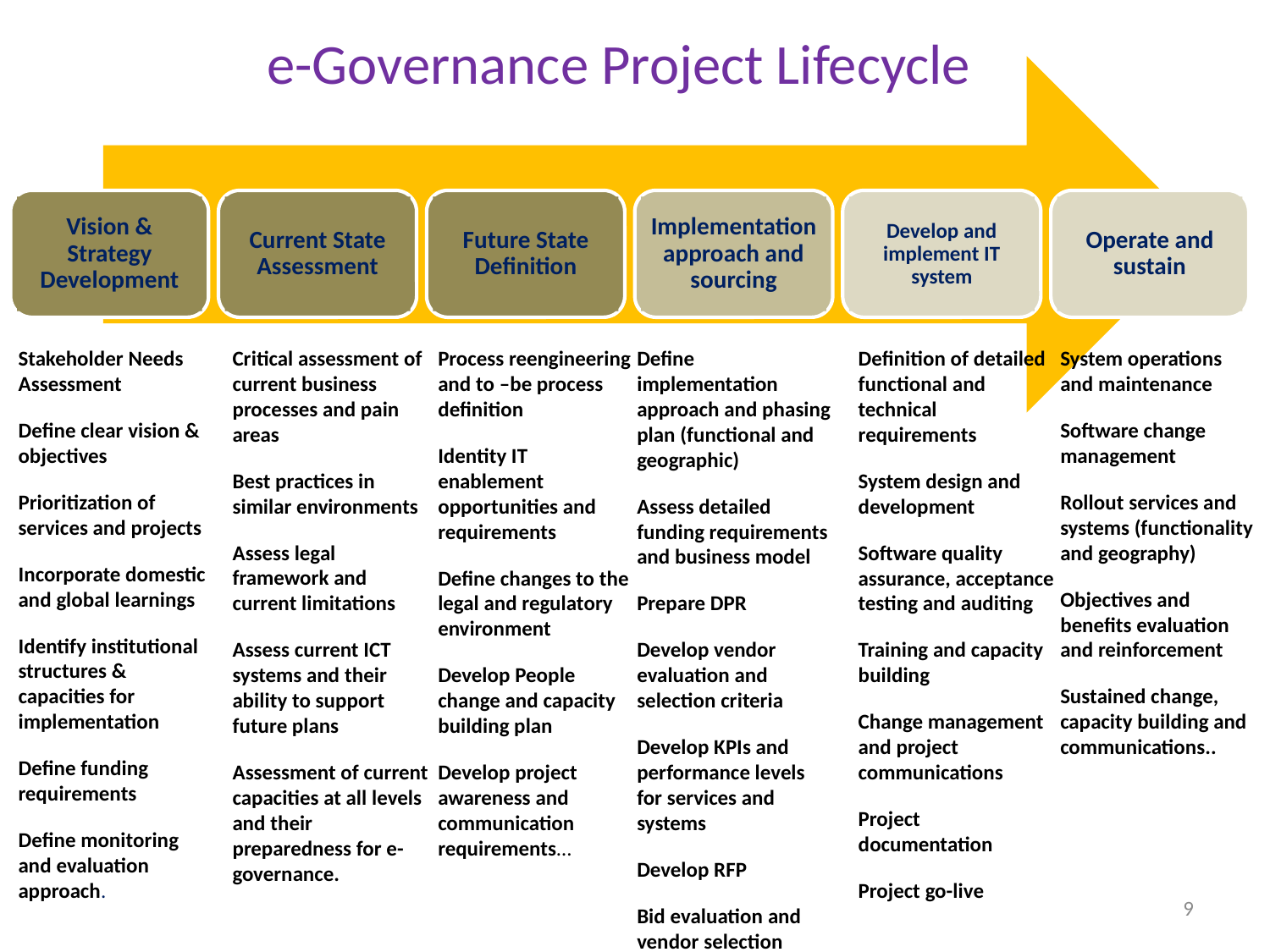

e-Governance Project Lifecycle

Vision & Strategy Development

Current State Assessment

Future State Definition

Implementation approach and sourcing

Develop and implement IT system

Operate and sustain
Stakeholder Needs Assessment
Define clear vision & objectives
Prioritization of services and projects
Incorporate domestic and global learnings
Identify institutional structures & capacities for implementation
Define funding requirements
Define monitoring and evaluation approach.
Critical assessment of current business processes and pain areas
Best practices in similar environments
Assess legal framework and current limitations
Assess current ICT systems and their ability to support future plans
Assessment of current capacities at all levels and their preparedness for e-governance.
Process reengineering and to –be process definition
Identity IT enablement opportunities and requirements
Define changes to the legal and regulatory environment
Develop People change and capacity building plan
Develop project awareness and communication requirements…
Define implementation approach and phasing plan (functional and geographic)
Assess detailed funding requirements and business model
Prepare DPR
Develop vendor evaluation and selection criteria
Develop KPIs and performance levels for services and systems
Develop RFP
Bid evaluation and vendor selection
Definition of detailed functional and technical requirements
System design and development
Software quality assurance, acceptance testing and auditing
Training and capacity building
Change management and project communications
Project documentation
Project go-live
System operations and maintenance
Software change management
Rollout services and systems (functionality and geography)
Objectives and benefits evaluation and reinforcement
Sustained change, capacity building and communications..
9